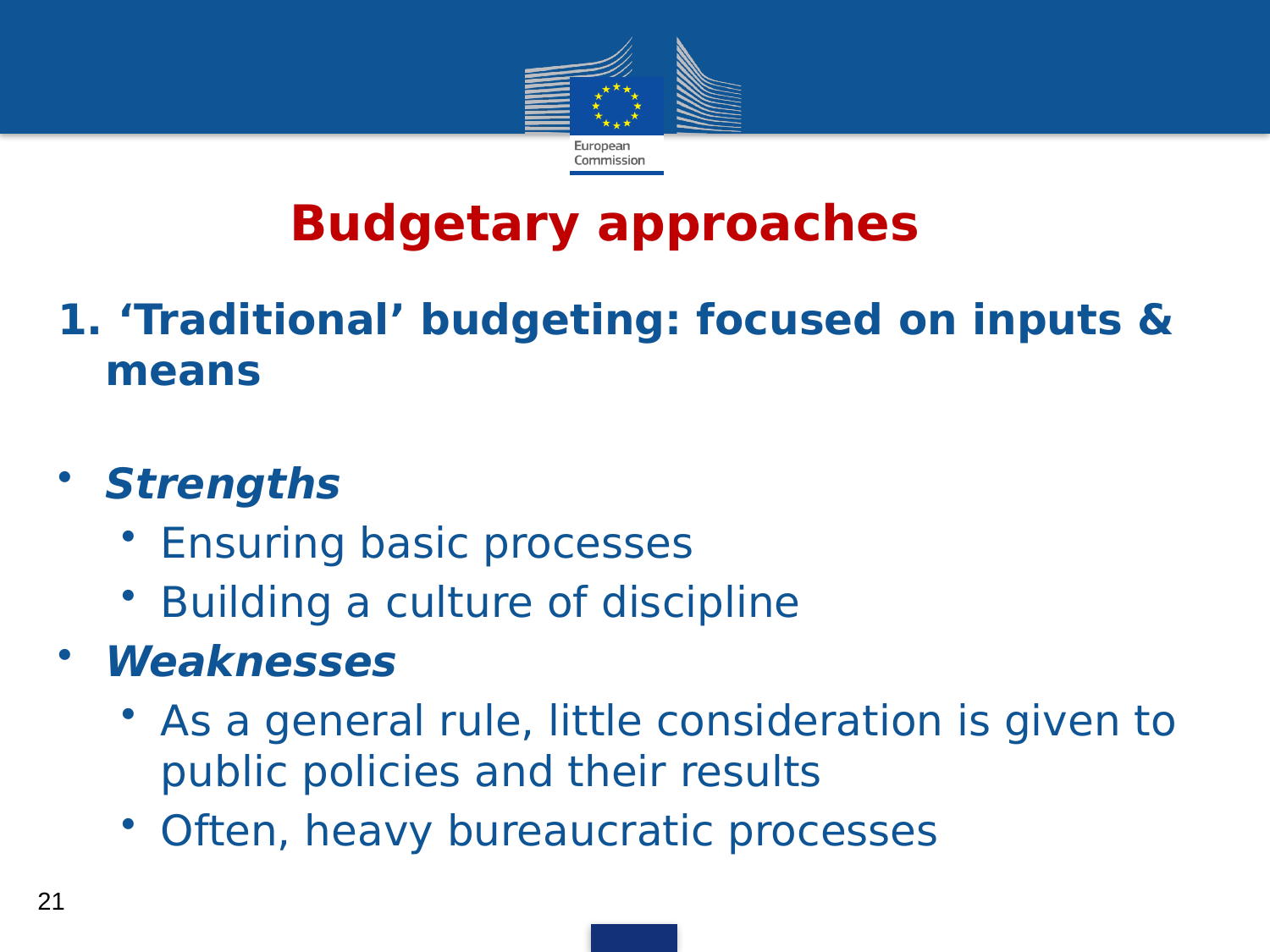

# Budgetary approaches
1. ‘Traditional’ budgeting: focused on inputs & means

Strengths
Ensuring basic processes
Building a culture of discipline
Weaknesses
As a general rule, little consideration is given to public policies and their results
Often, heavy bureaucratic processes
21